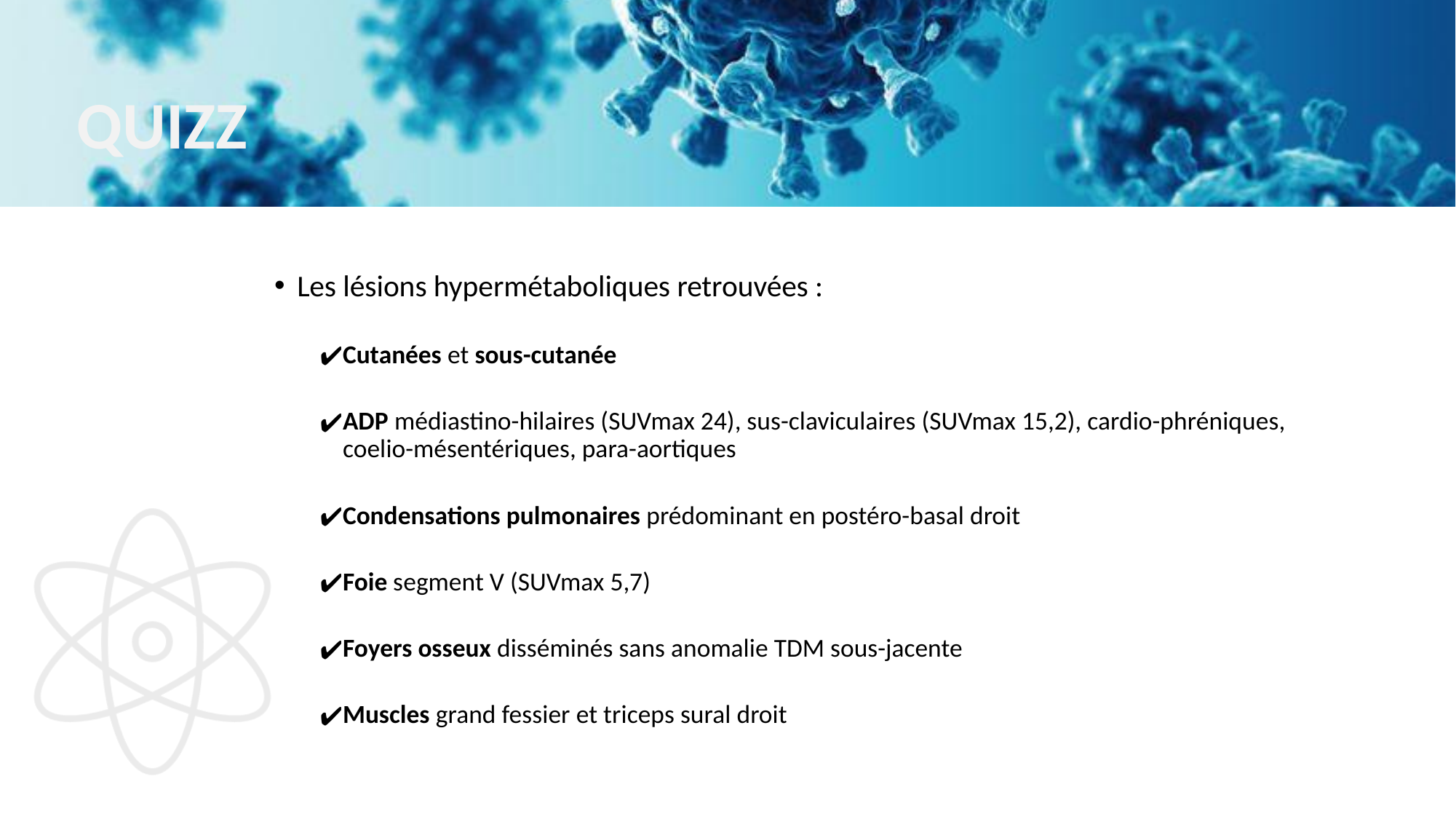

# QUIZZ

Les lésions hypermétaboliques retrouvées :

Cutanées et sous-cutanée

ADP médiastino-hilaires (SUVmax 24), sus-claviculaires (SUVmax 15,2), cardio-phréniques, coelio-mésentériques, para-aortiques

Condensations pulmonaires prédominant en postéro-basal droit

Foie segment V (SUVmax 5,7)

Foyers osseux disséminés sans anomalie TDM sous-jacente

Muscles grand fessier et triceps sural droit